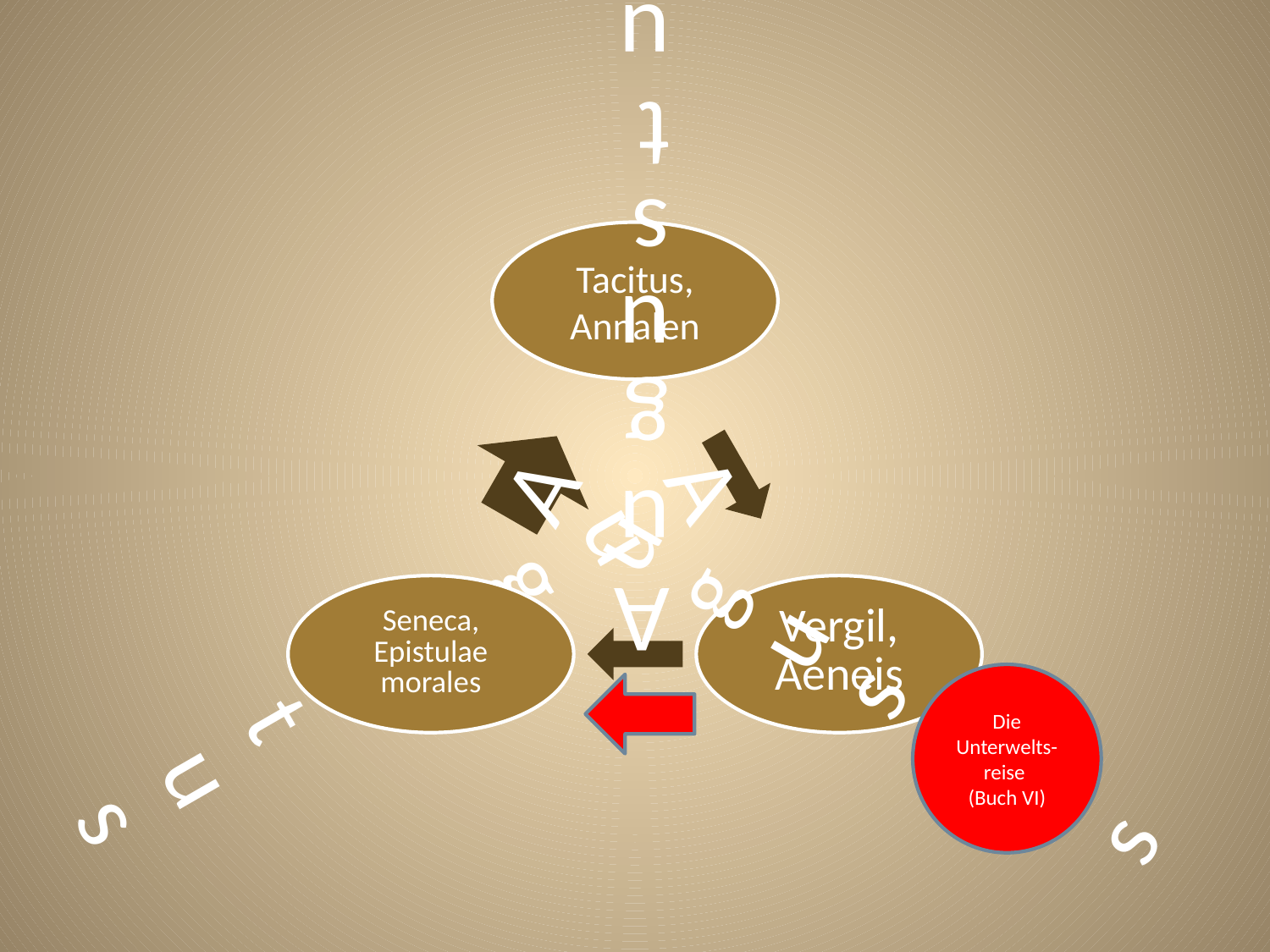

#
Tacitus, Annalen
Vergil, Aeneis
Seneca, Epistulae morales
Die Unterwelts-reise
(Buch VI)